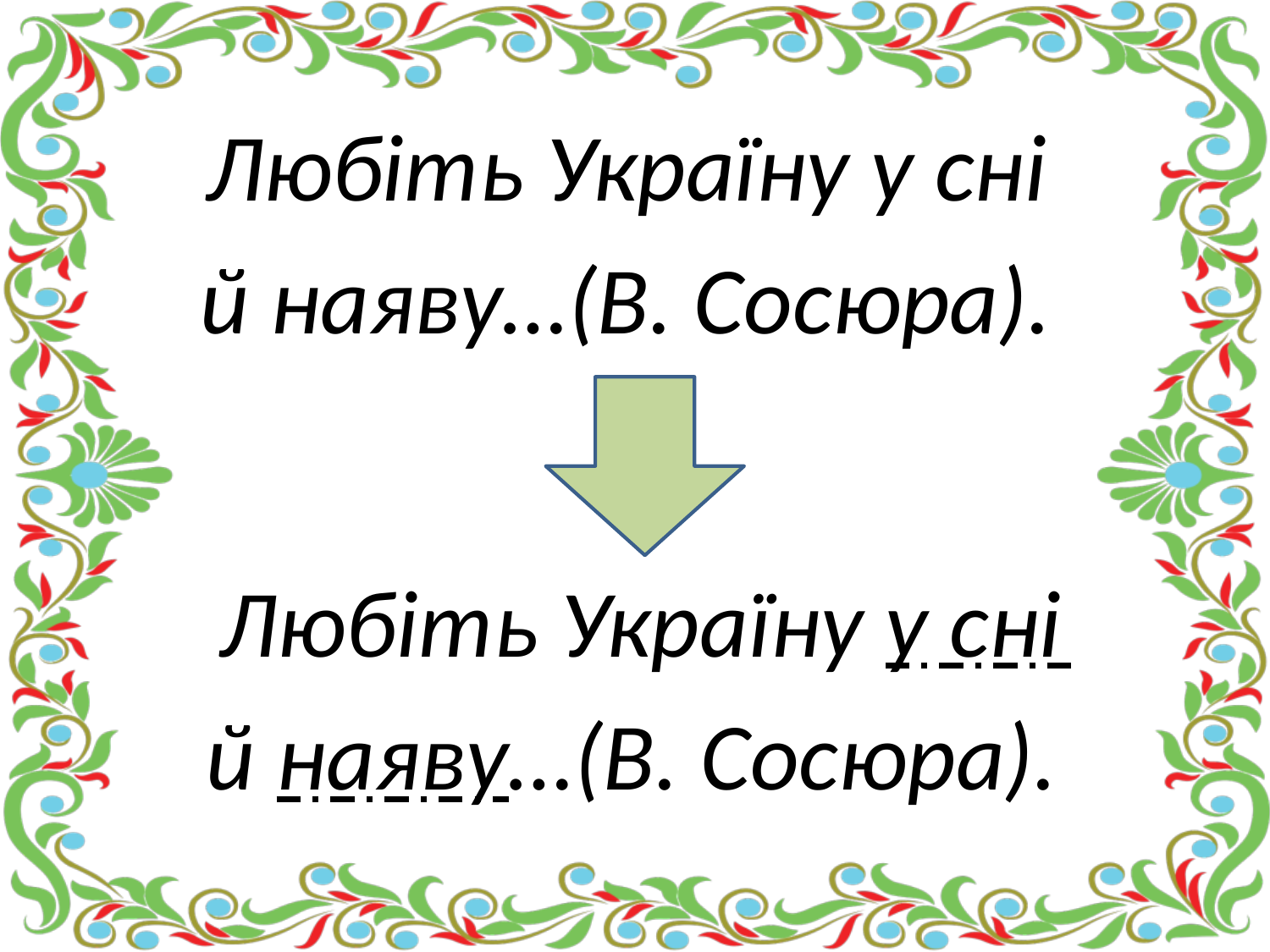

Любіть Україну у сні
й наяву…(В. Сосюра).

 Любіть Україну у сні
й наяву…(В. Сосюра).